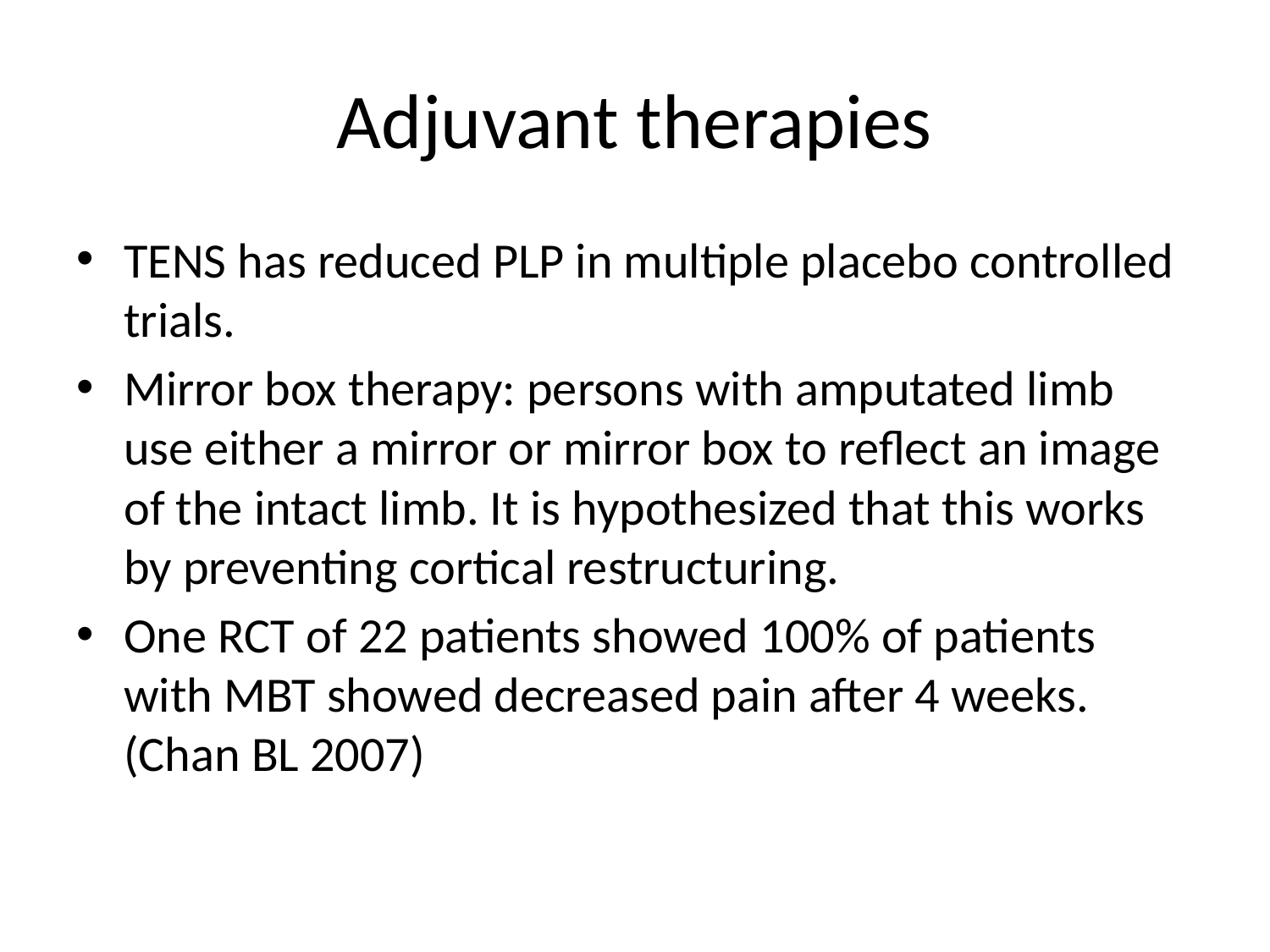

# Adjuvant therapies
TENS has reduced PLP in multiple placebo controlled trials.
Mirror box therapy: persons with amputated limb use either a mirror or mirror box to reflect an image of the intact limb. It is hypothesized that this works by preventing cortical restructuring.
One RCT of 22 patients showed 100% of patients with MBT showed decreased pain after 4 weeks. (Chan BL 2007)